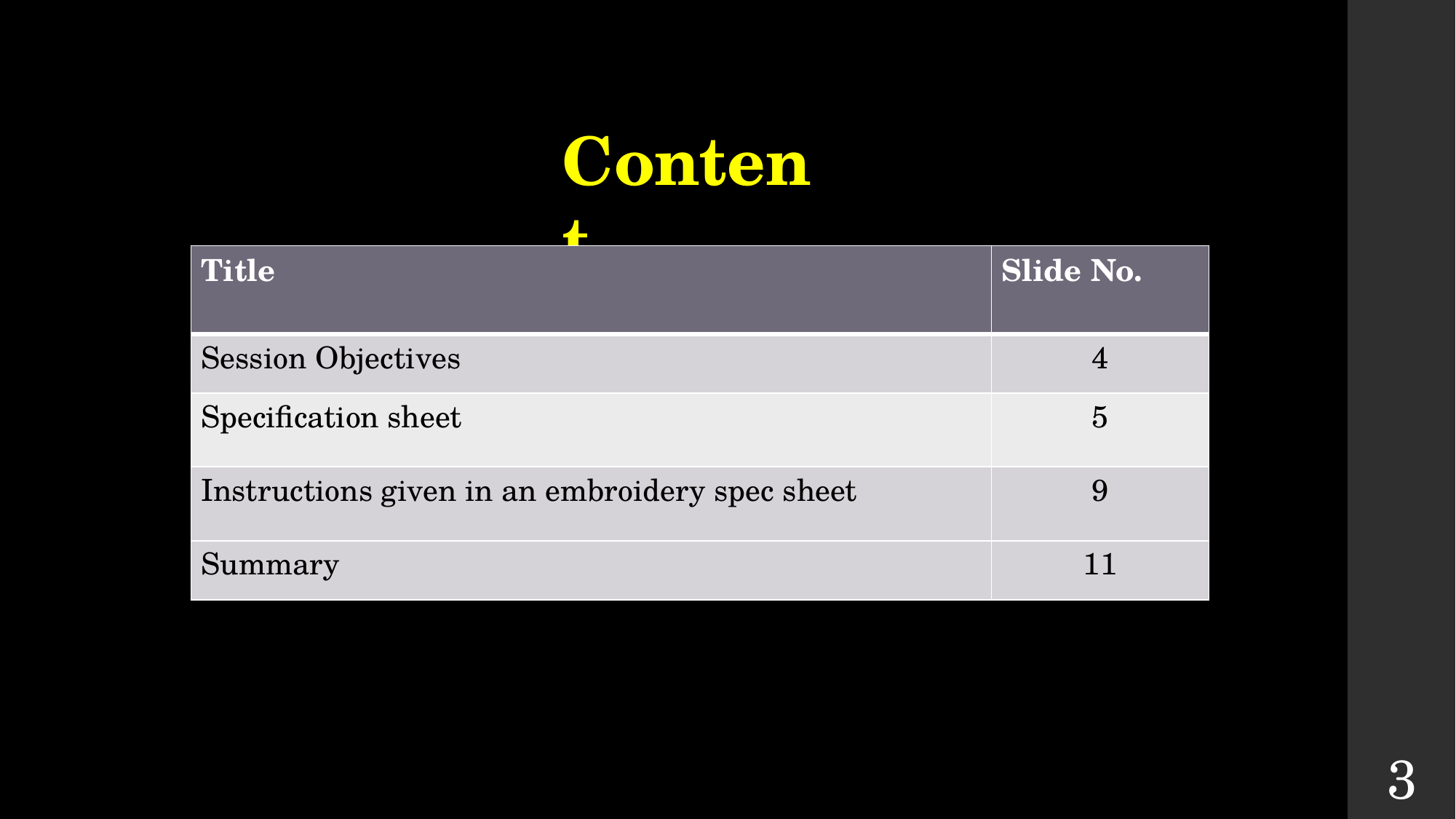

Content
| Title | Slide No. |
| --- | --- |
| Session Objectives | 4 |
| Specification sheet | 5 |
| Instructions given in an embroidery spec sheet | 9 |
| Summary | 11 |
3